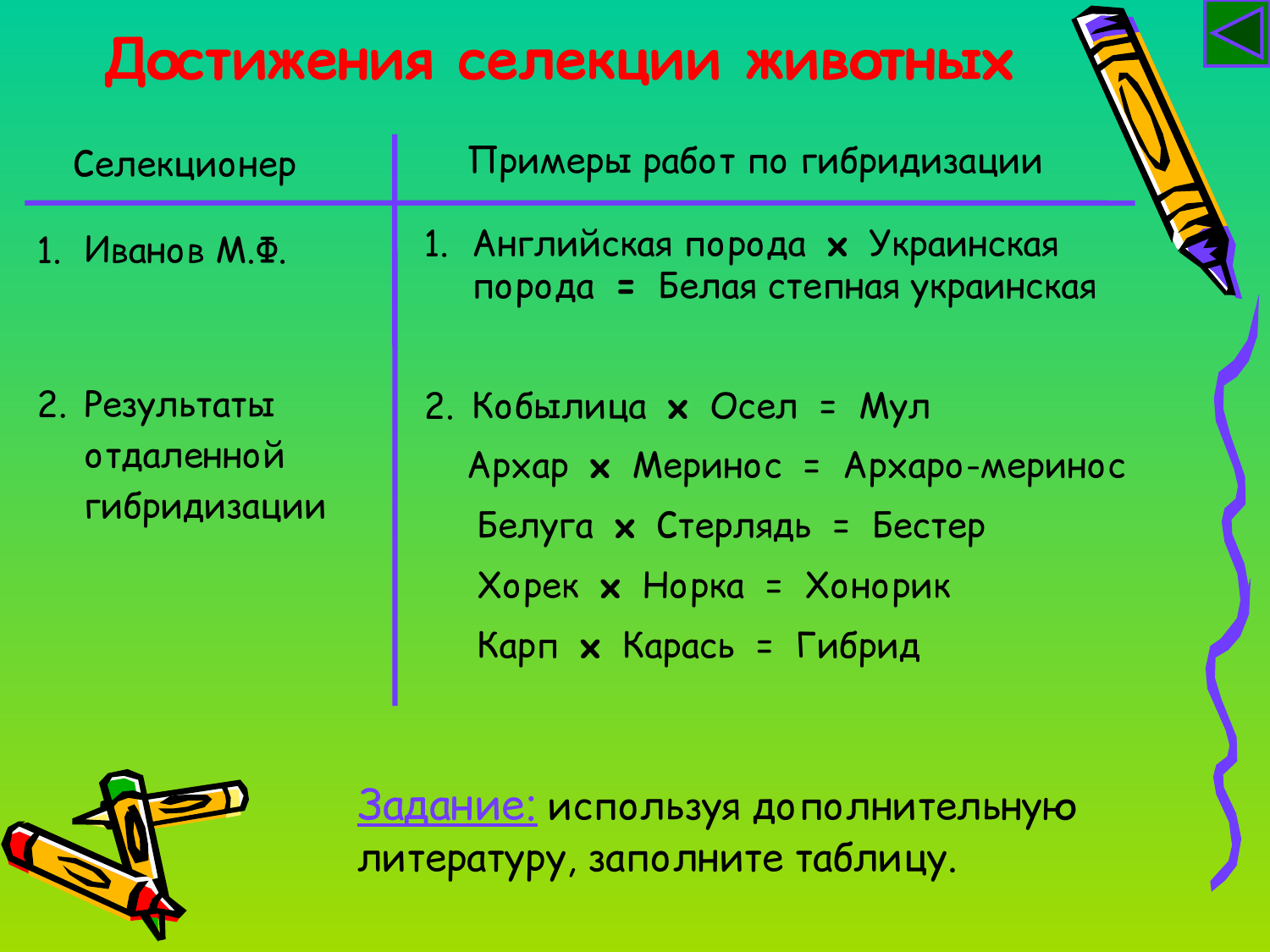

Достижения селекции животных
Примеры работ по гибридизации

Селекционер

Иванов М.Ф.

Результаты отдаленной гибридизации
Английская порода  х  Украинская порода  =  Белая степная украинская

Кобылица  х  Осел  =  Мул
    Архар  х  Меринос  =  Архаро-меринос
     Белуга  х  Стерлядь  =  Бестер
     Хорек  х  Норка  =  Хонорик
     Карп  х  Карась  =  Гибрид

Задание: используя дополнительную литературу, заполните таблицу.